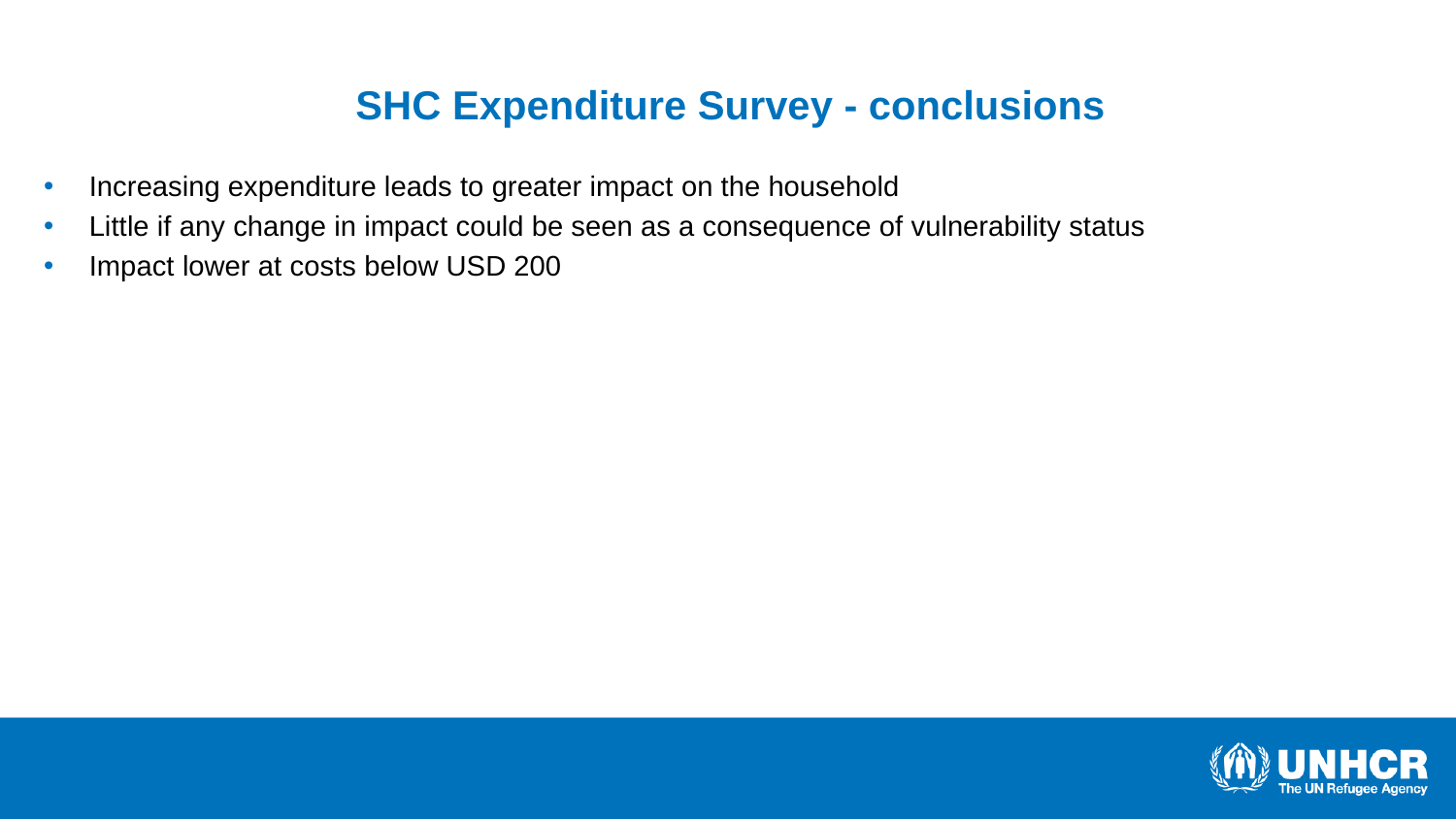

# SHC Expenditure Survey - conclusions

Increasing expenditure leads to greater impact on the household
Little if any change in impact could be seen as a consequence of vulnerability status
Impact lower at costs below USD 200